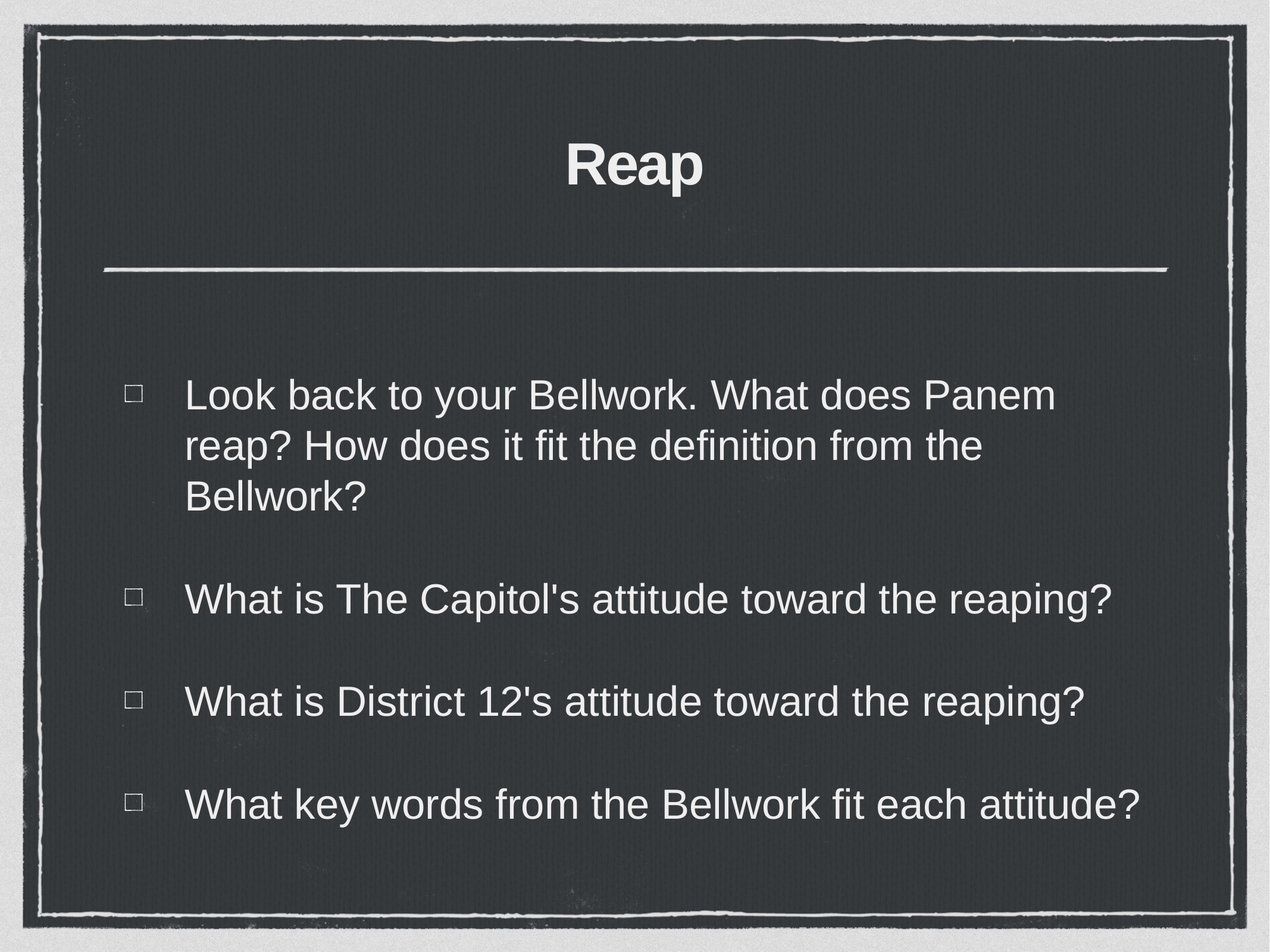

# Reap
Look back to your Bellwork. What does Panem reap? How does it fit the definition from the Bellwork?
What is The Capitol's attitude toward the reaping?
What is District 12's attitude toward the reaping?
What key words from the Bellwork fit each attitude?